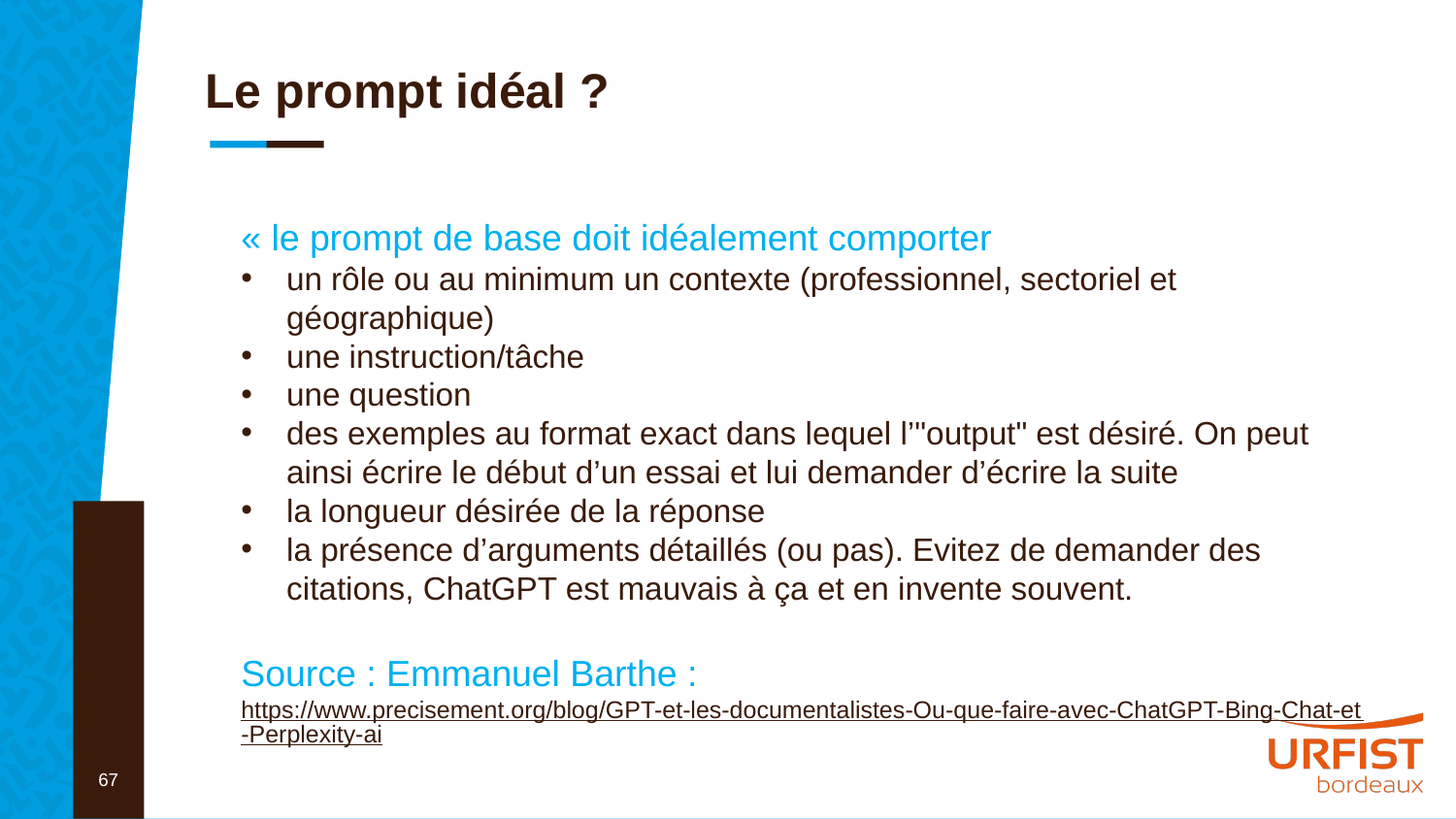

# Le prompt idéal ?
« le prompt de base doit idéalement comporter
un rôle ou au minimum un contexte (professionnel, sectoriel et géographique)
une instruction/tâche
une question
des exemples au format exact dans lequel l’"output" est désiré. On peut ainsi écrire le début d’un essai et lui demander d’écrire la suite
la longueur désirée de la réponse
la présence d’arguments détaillés (ou pas). Evitez de demander des citations, ChatGPT est mauvais à ça et en invente souvent.

Source : Emmanuel Barthe : https://www.precisement.org/blog/GPT-et-les-documentalistes-Ou-que-faire-avec-ChatGPT-Bing-Chat-et-Perplexity-ai

67